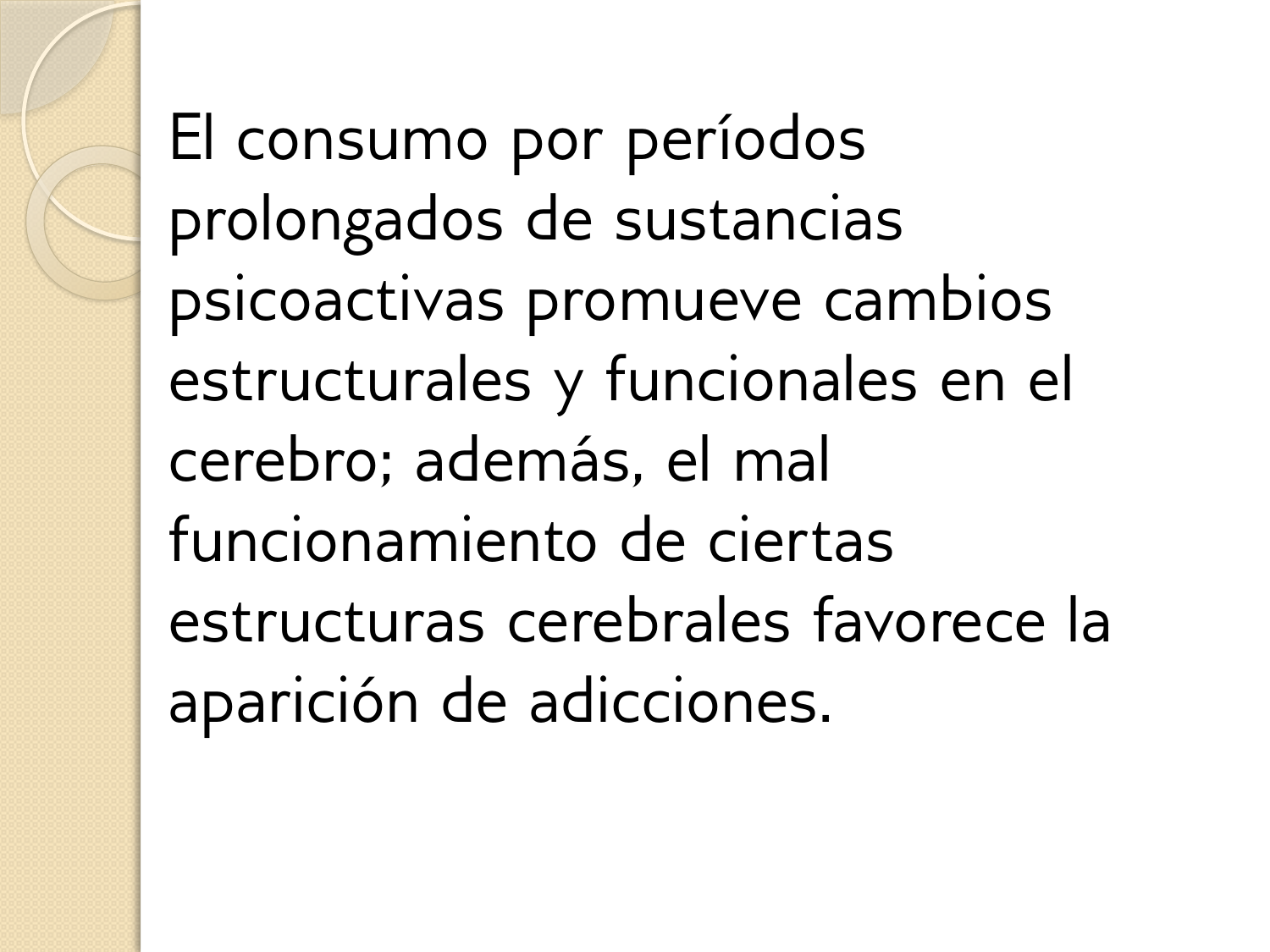

El consumo por períodos prolongados de sustancias psicoactivas promueve cambios  estructurales y funcionales en el cerebro; además, el mal funcionamiento de ciertas estructuras cerebrales favorece la aparición de adicciones.